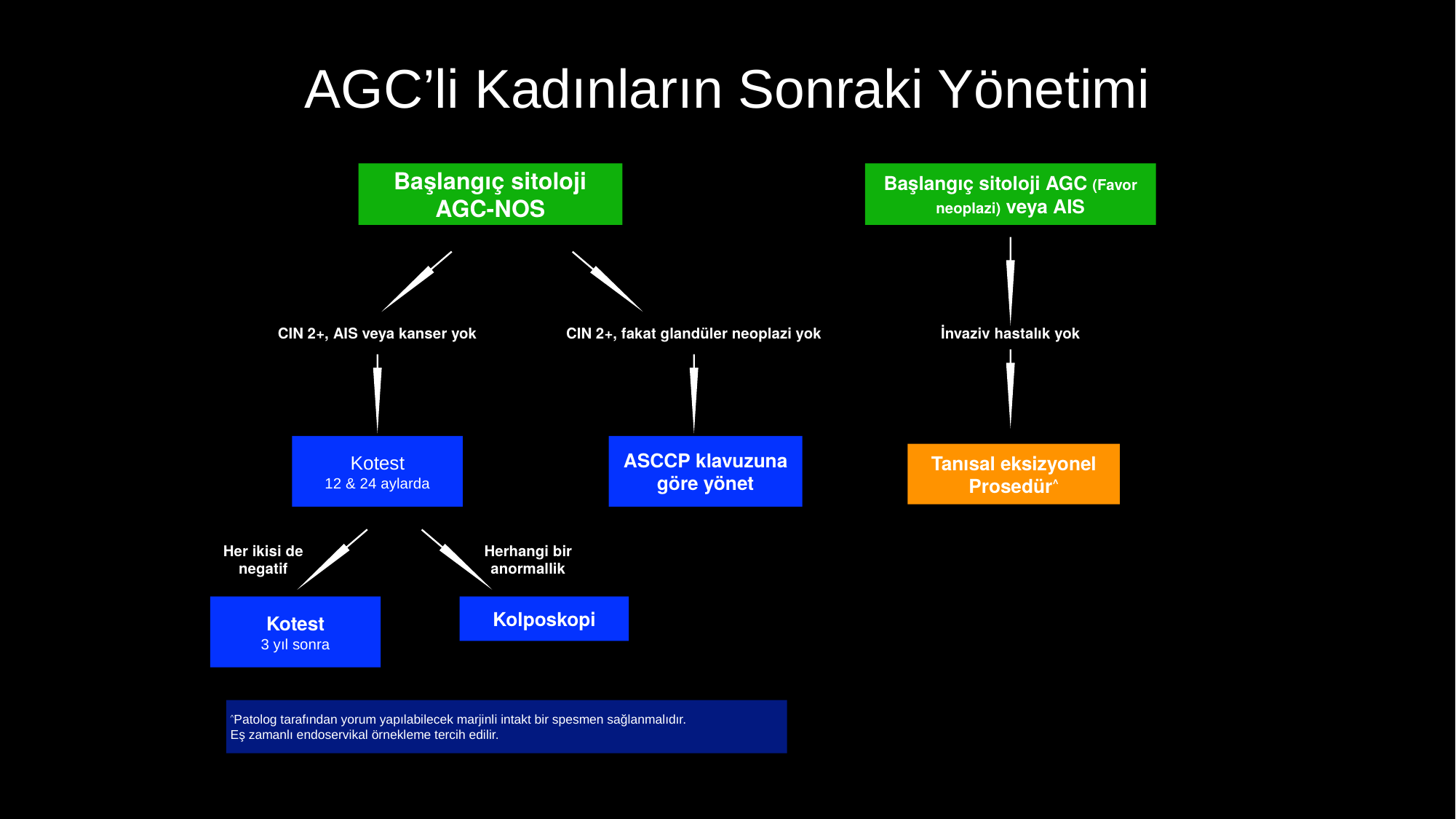

# AGC’li Kadınların Sonraki Yönetimi
Başlangıç sitoloji AGC-NOS
Başlangıç sitoloji AGC (Favor neoplazi) veya AIS

CIN 2+, AIS veya kanser yok
CIN 2+, fakat glandüler neoplazi yok
İnvaziv hastalık yok

Kotest
12 & 24 aylarda
ASCCP klavuzuna
göre yönet
Tanısal eksizyonel
Prosedür^
Her ikisi de
negatif
Herhangi bir
anormallik

Kotest
3 yıl sonra
Kolposkopi
^Patolog tarafından yorum yapılabilecek marjinli intakt bir spesmen sağlanmalıdır.
Eş zamanlı endoservikal örnekleme tercih edilir.